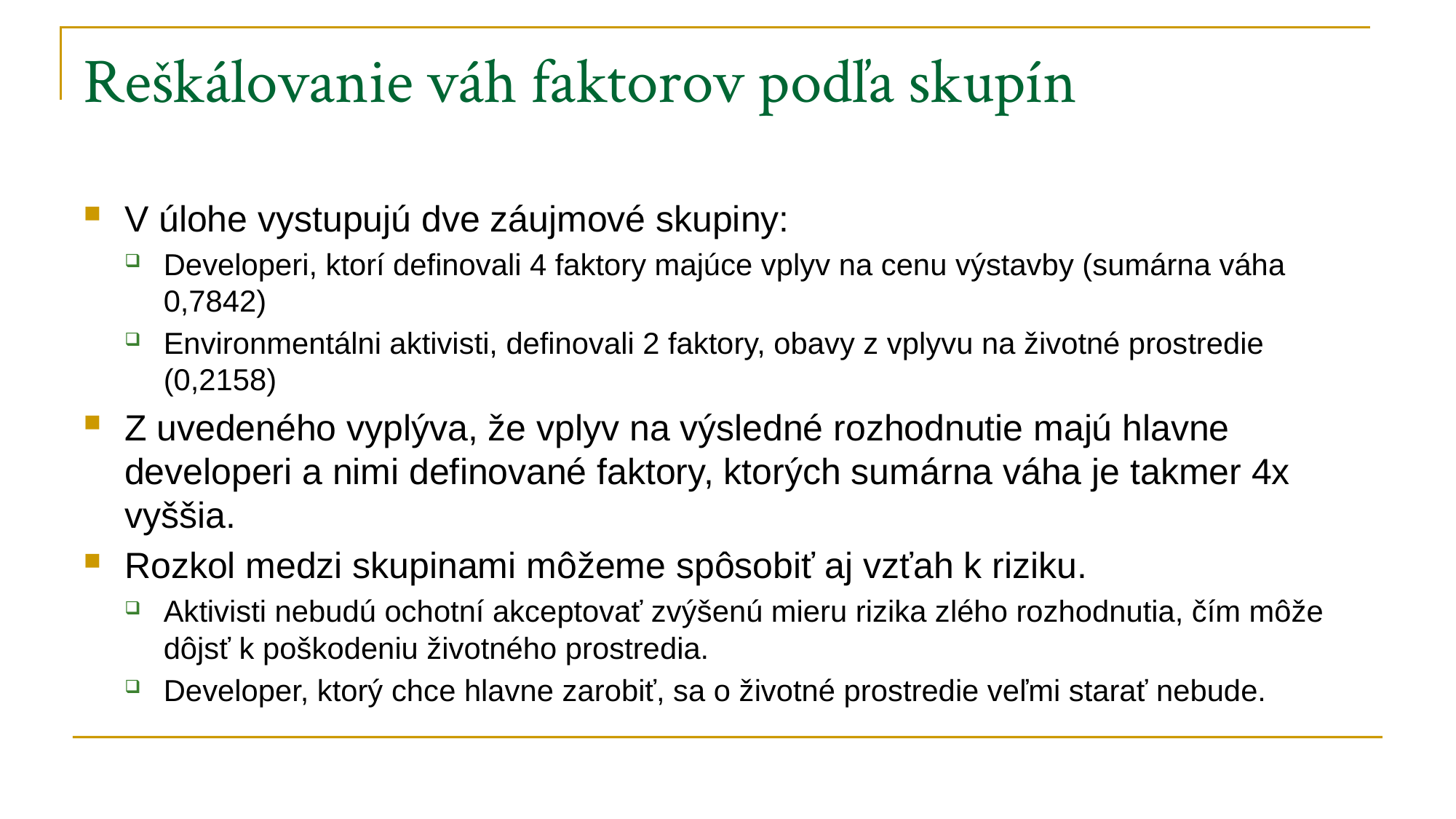

# Reškálovanie váh faktorov podľa skupín
V úlohe vystupujú dve záujmové skupiny:
Developeri, ktorí definovali 4 faktory majúce vplyv na cenu výstavby (sumárna váha 0,7842)
Environmentálni aktivisti, definovali 2 faktory, obavy z vplyvu na životné prostredie (0,2158)
Z uvedeného vyplýva, že vplyv na výsledné rozhodnutie majú hlavne developeri a nimi definované faktory, ktorých sumárna váha je takmer 4x vyššia.
Rozkol medzi skupinami môžeme spôsobiť aj vzťah k riziku.
Aktivisti nebudú ochotní akceptovať zvýšenú mieru rizika zlého rozhodnutia, čím môže dôjsť k poškodeniu životného prostredia.
Developer, ktorý chce hlavne zarobiť, sa o životné prostredie veľmi starať nebude.